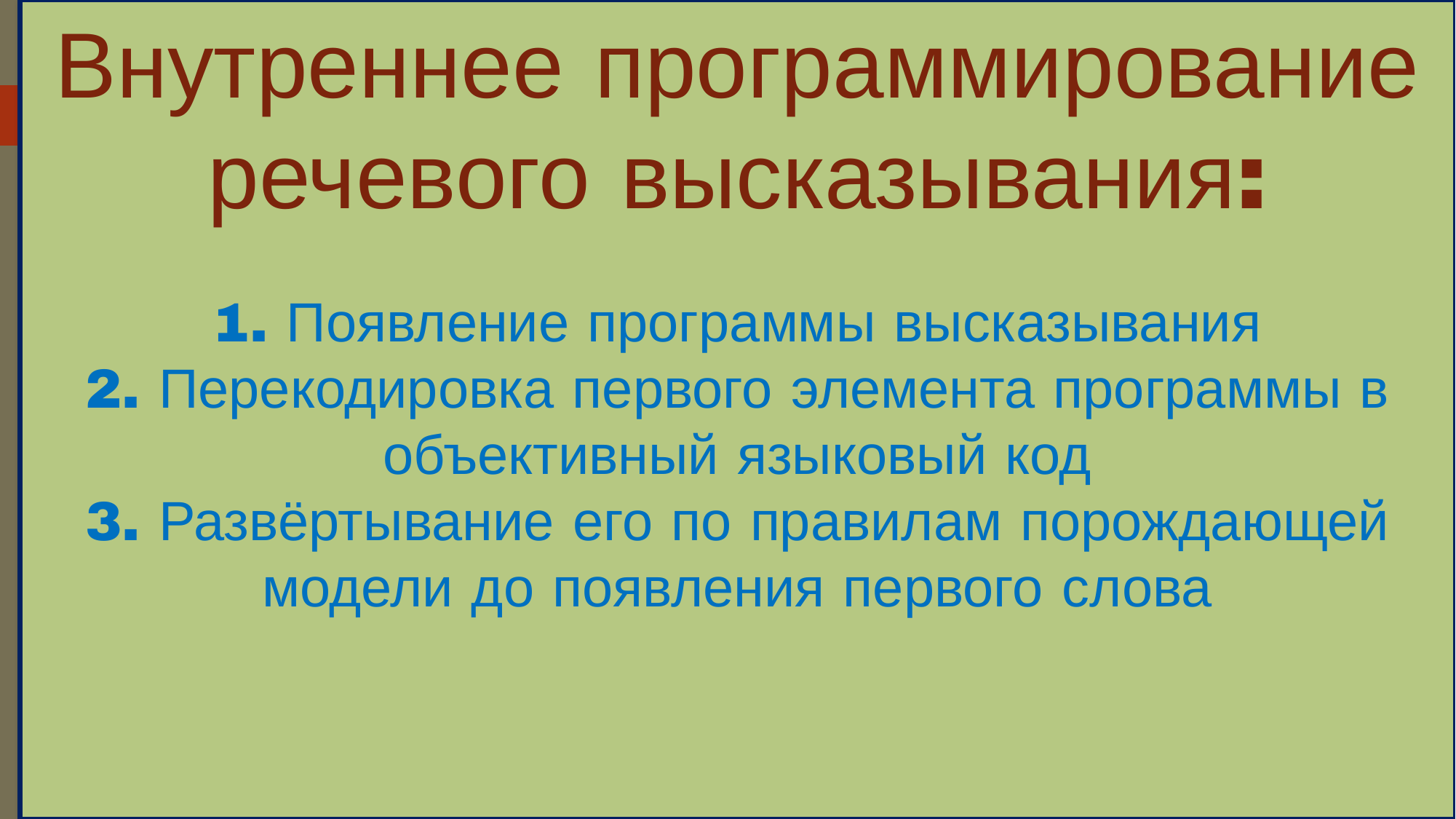

# Внутреннее программирование речевого высказывания: 1. Появление программы высказывания 2. Перекодировка первого элемента программы в объективный языковый код 3. Развёртывание его по правилам порождающей модели до появления первого слова